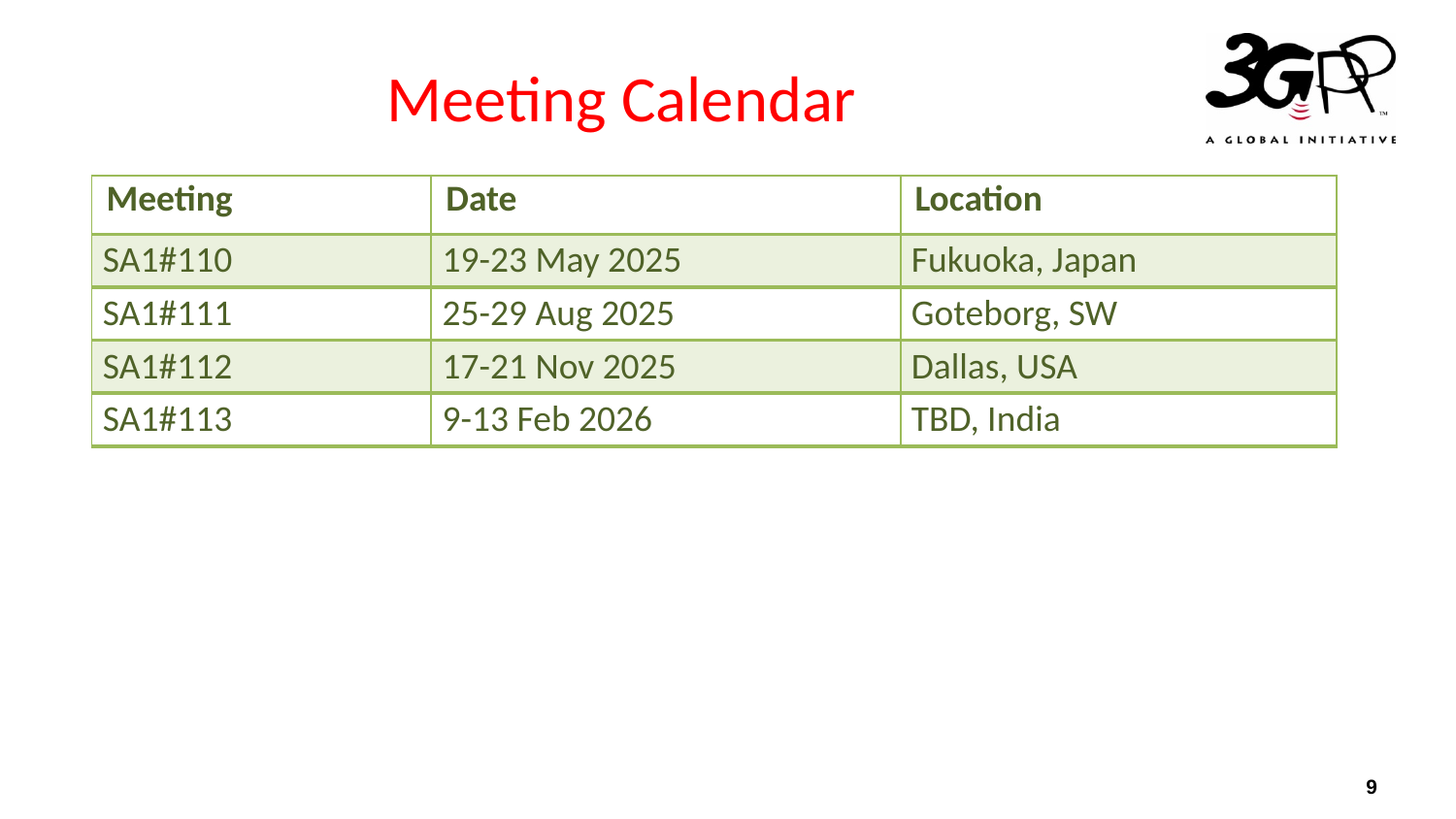

# Meeting Calendar
| Meeting | Date | Location |
| --- | --- | --- |
| SA1#110 | 19-23 May 2025 | Fukuoka, Japan |
| SA1#111 | 25-29 Aug 2025 | Goteborg, SW |
| SA1#112 | 17-21 Nov 2025 | Dallas, USA |
| SA1#113 | 9-13 Feb 2026 | TBD, India |